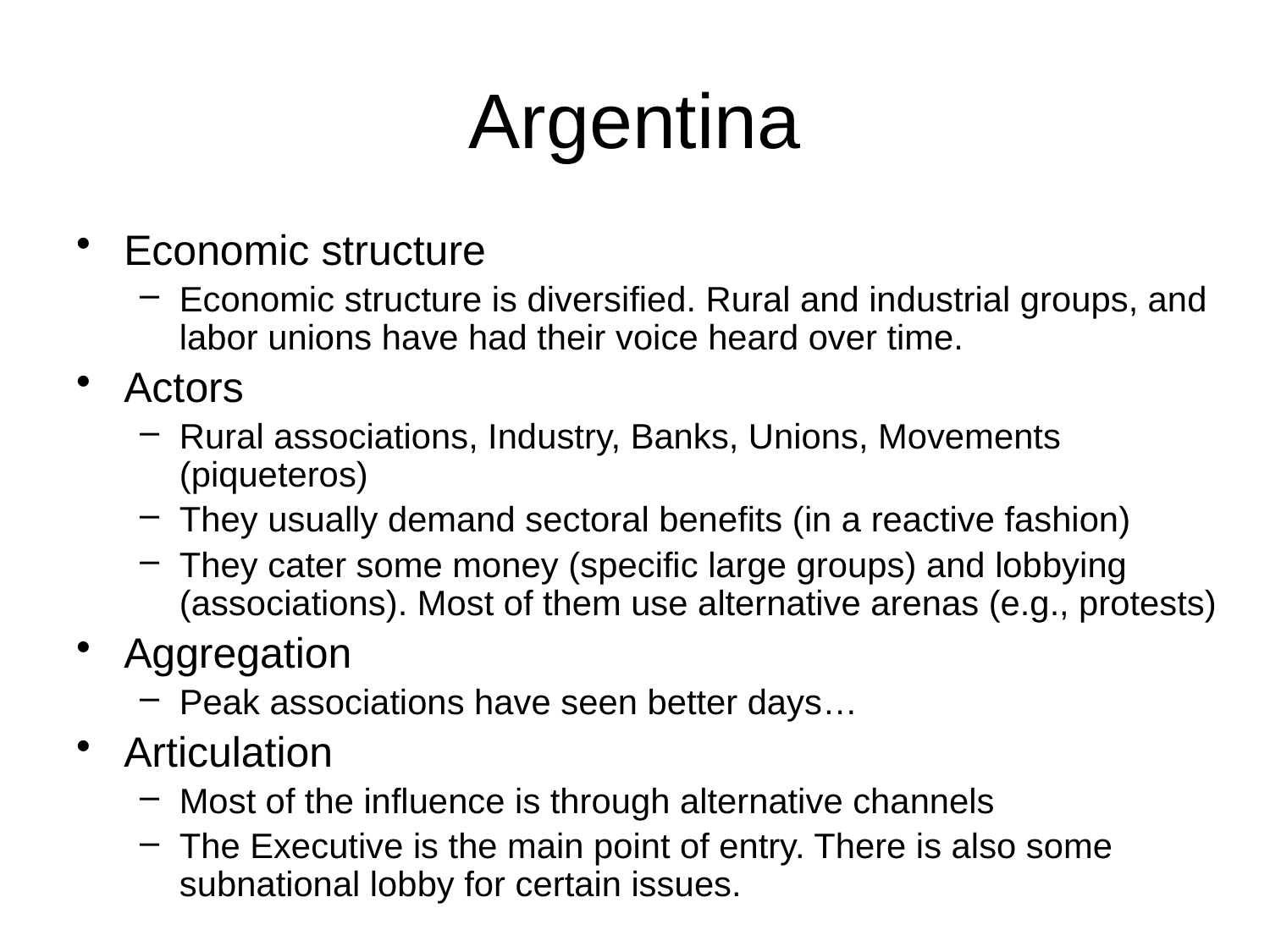

# Argentina
Economic structure
Economic structure is diversified. Rural and industrial groups, and labor unions have had their voice heard over time.
Actors
Rural associations, Industry, Banks, Unions, Movements (piqueteros)
They usually demand sectoral benefits (in a reactive fashion)
They cater some money (specific large groups) and lobbying (associations). Most of them use alternative arenas (e.g., protests)
Aggregation
Peak associations have seen better days…
Articulation
Most of the influence is through alternative channels
The Executive is the main point of entry. There is also some subnational lobby for certain issues.